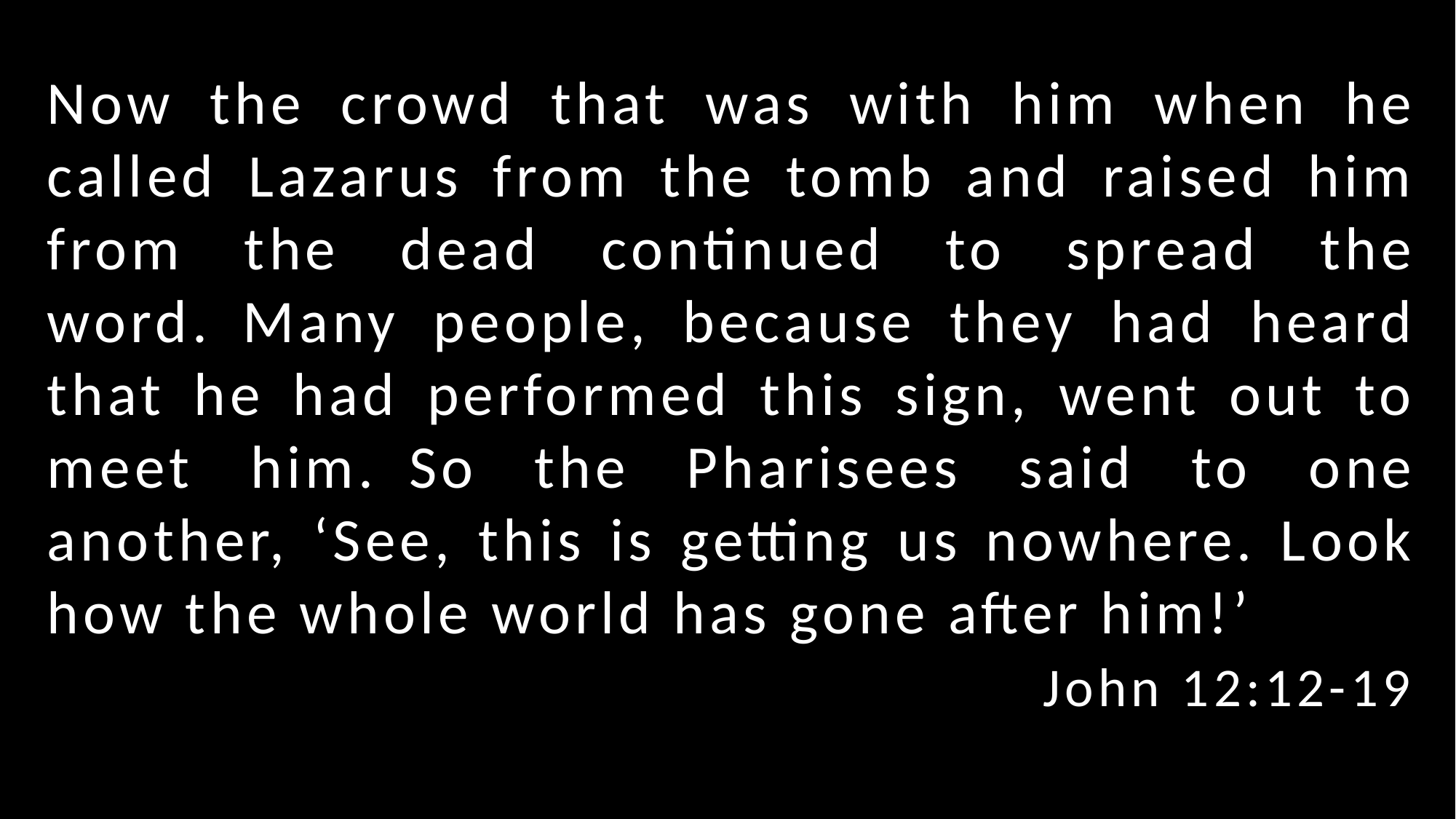

Now the crowd that was with him when he called Lazarus from the tomb and raised him from the dead continued to spread the word.  Many people, because they had heard that he had performed this sign, went out to meet him.  So the Pharisees said to one another, ‘See, this is getting us nowhere. Look how the whole world has gone after him!’
								         John 12:12-19